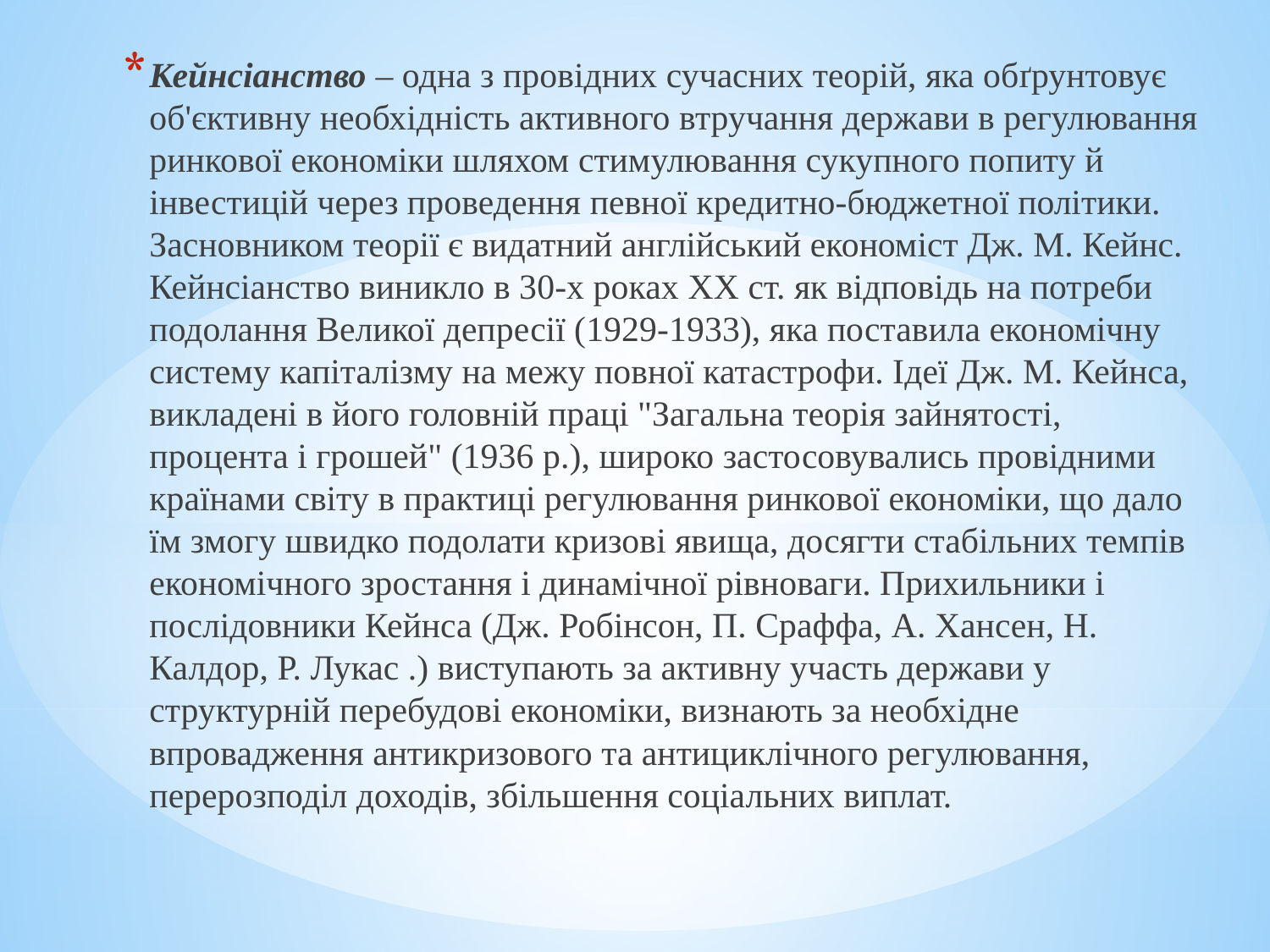

Кейнсіанство – одна з провідних сучасних теорій, яка обґрунтовує об'єктивну необхідність активного втручання держави в регулювання ринкової економіки шляхом стимулювання сукупного попиту й інвестицій через проведення певної кредитно-бюджетної політики. Засновником теорії є видатний англійський економіст Дж. М. Кейнс. Кейнсіанство виникло в 30-х роках XX ст. як відповідь на потреби подолання Великої депресії (1929-1933), яка поставила економічну систему капіталізму на межу повної катастрофи. Ідеї Дж. М. Кейнса, викладені в його головній праці "Загальна теорія зайнятості, процента і грошей" (1936 р.), широко застосовувались провідними країнами світу в практиці регулювання ринкової економіки, що дало їм змогу швидко подолати кризові явища, досягти стабільних темпів економічного зростання і динамічної рівноваги. Прихильники і послідовники Кейнса (Дж. Робінсон, П. Сраффа, А. Хансен, Н. Калдор, Р. Лукас .) виступають за активну участь держави у структурній перебудові економіки, визнають за необхідне впровадження антикризового та антициклічного регулювання, перерозподіл доходів, збільшення соціальних виплат.